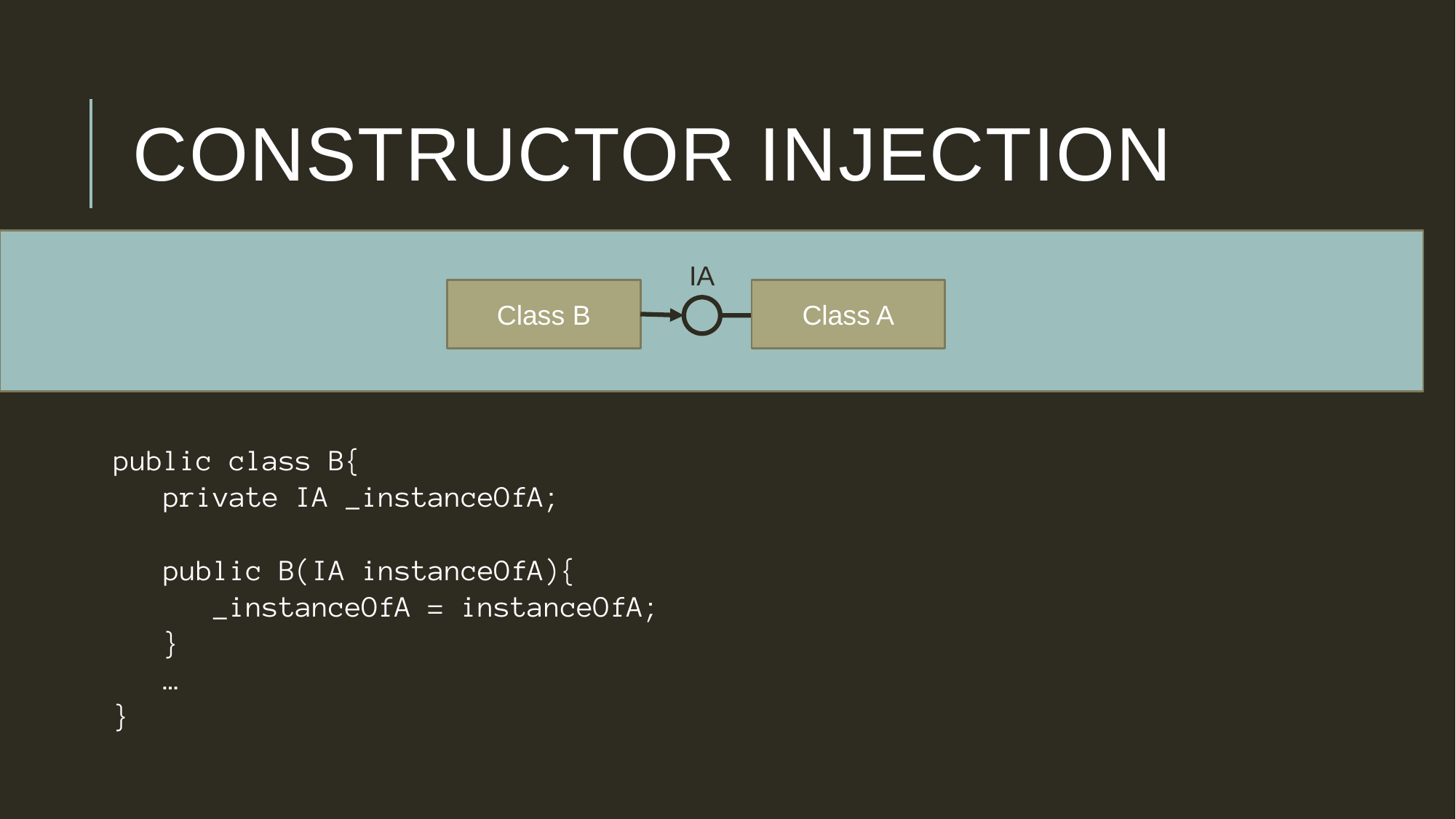

# Constructor Injection

IA
Class B
Class A

public class B{
   private IA _instanceOfA;

   public B(IA instanceOfA){
      _instanceOfA = instanceOfA;
   }
   …
}